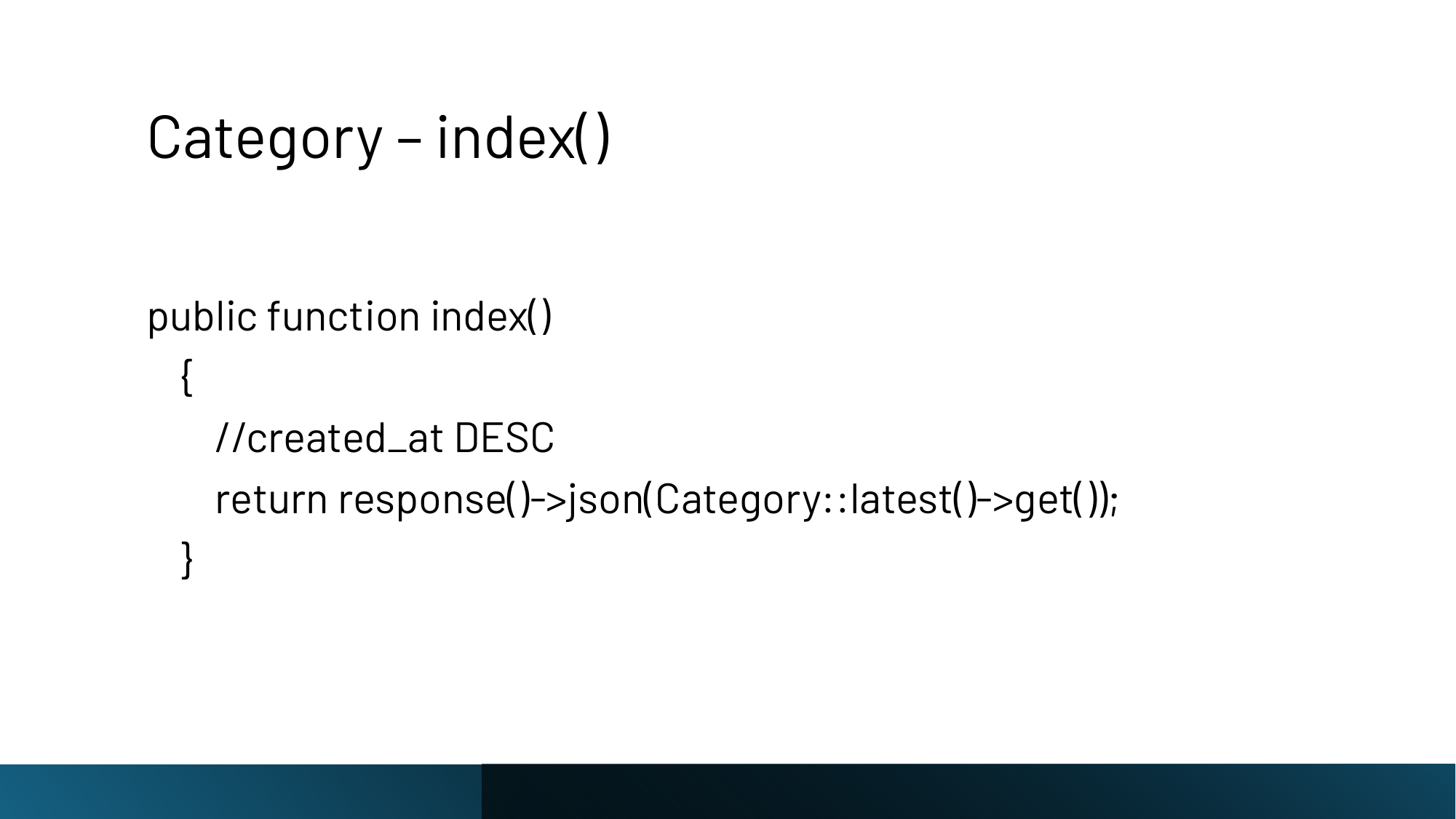

# Category – index()
public function index()
    {
        //created_at DESC
        return response()->json(Category::latest()->get());
    }